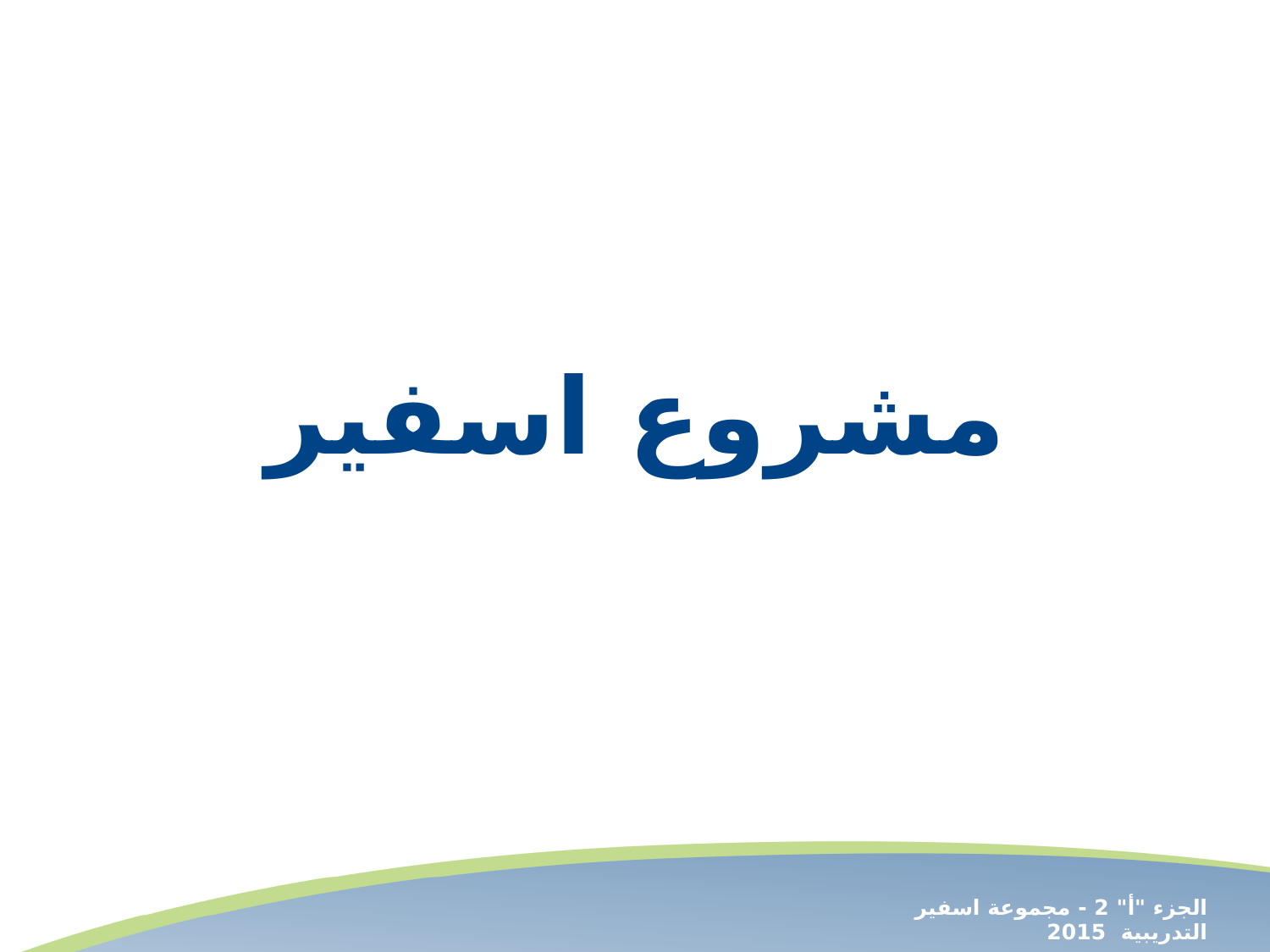

# مشروع اسفير
الجزء "أ" 2 - مجموعة اسفير التدريبية  2015